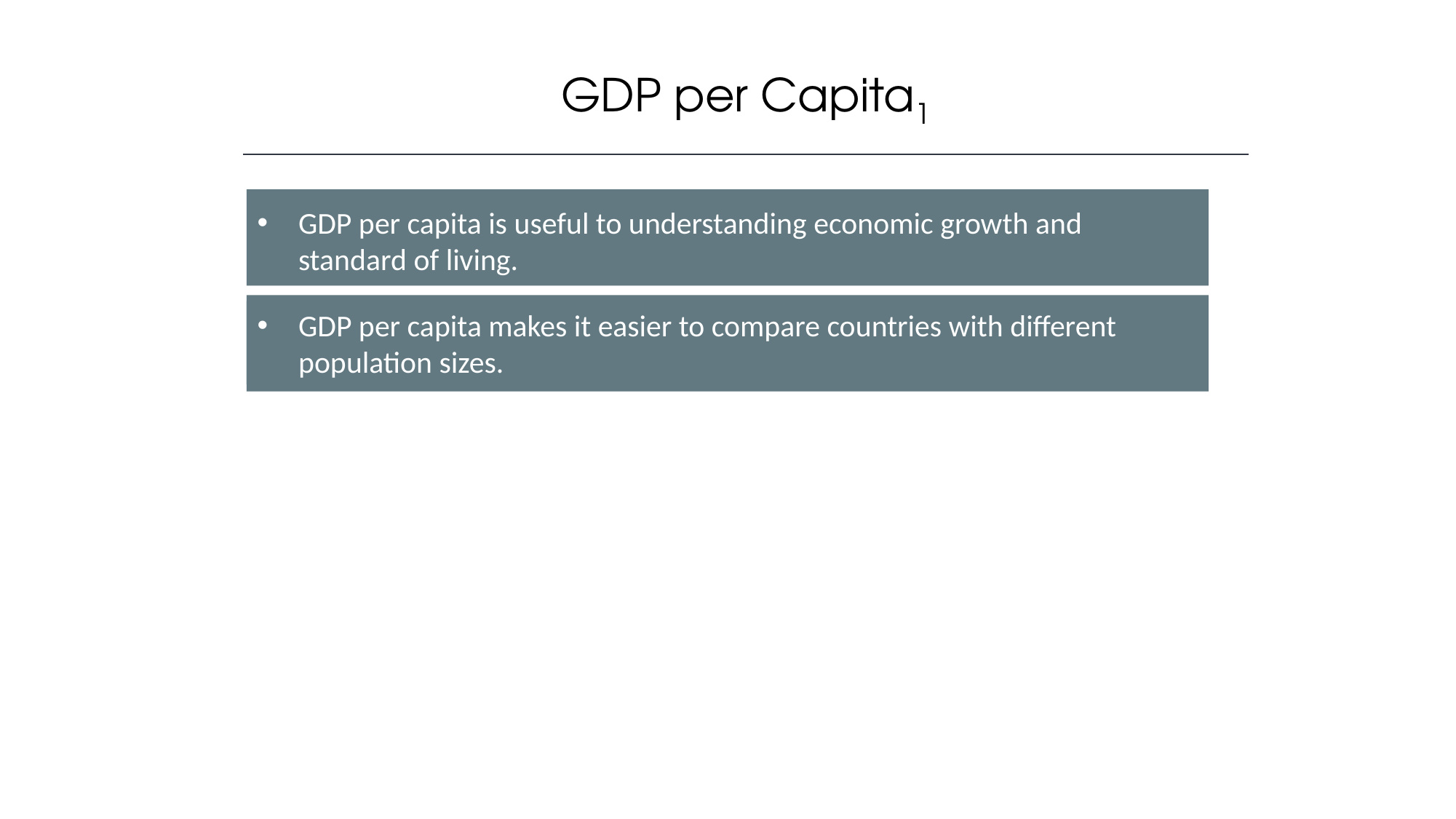

GDP per Capita1

GDP per capita is useful to understanding economic growth and standard of living.

GDP per capita makes it easier to compare countries with different population sizes.